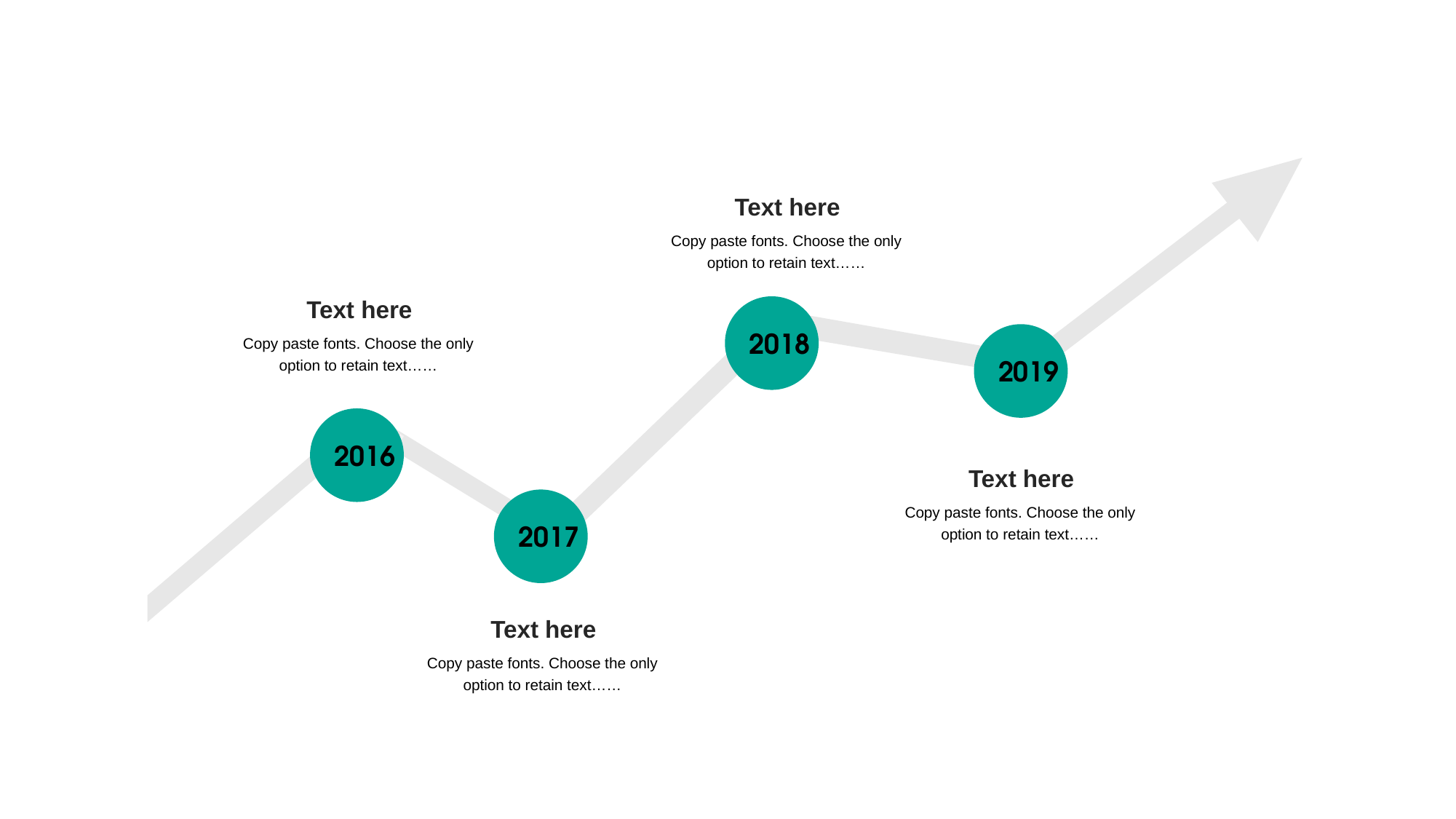

Text here
Copy paste fonts. Choose the only option to retain text……
Text here
Copy paste fonts. Choose the only option to retain text……
2018
2019
2016
Text here
Copy paste fonts. Choose the only option to retain text……
2017
Text here
Copy paste fonts. Choose the only option to retain text……